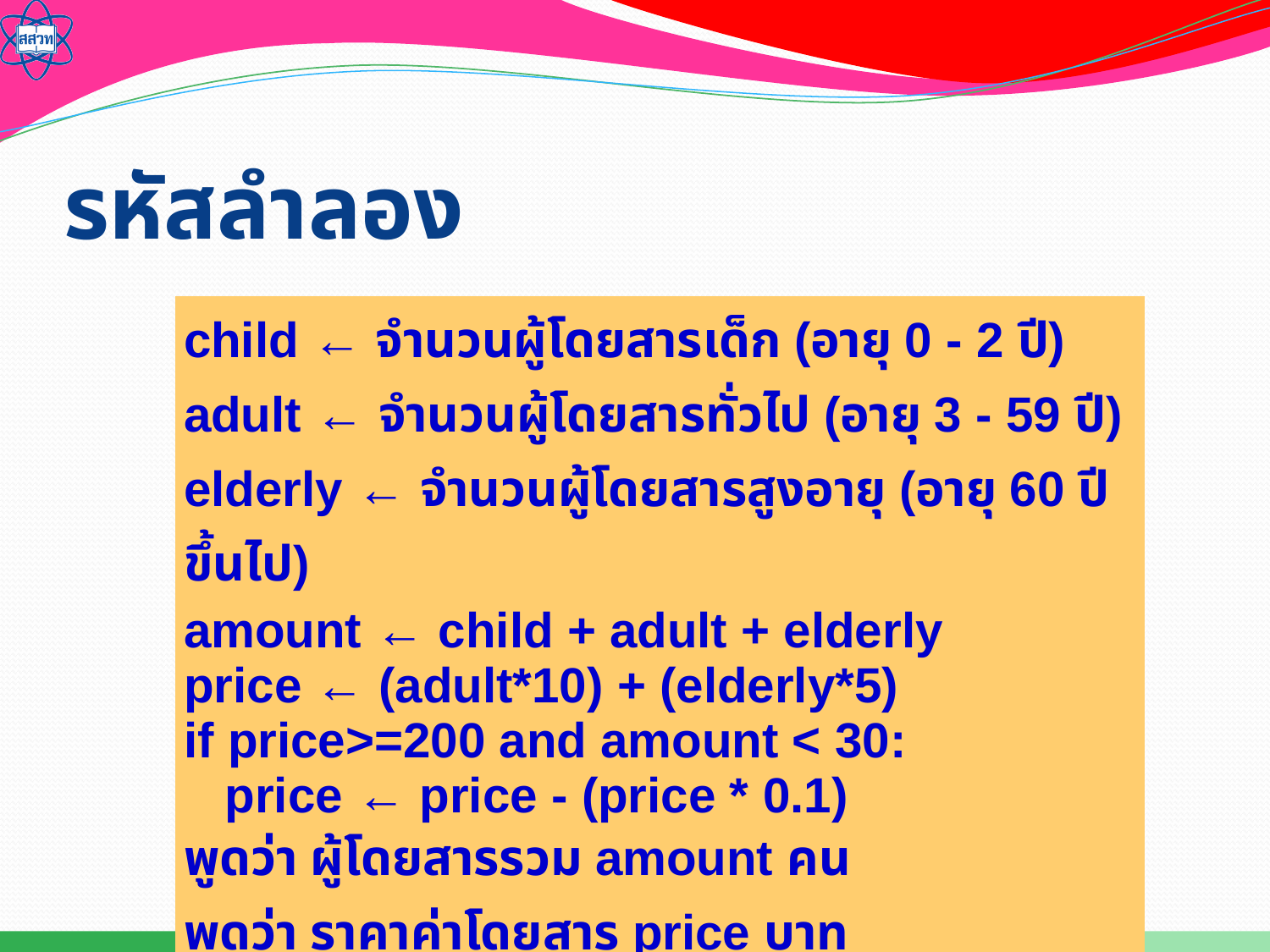

# รหัสลำลอง
| child ← จำนวนผู้โดยสารเด็ก (อายุ 0 - 2 ปี) adult ← จำนวนผู้โดยสารทั่วไป (อายุ 3 - 59 ปี) elderly ← จำนวนผู้โดยสารสูงอายุ (อายุ 60 ปีขึ้นไป) amount ← child + adult + elderly price ← (adult\*10) + (elderly\*5) if price>=200 and amount < 30:    price ← price - (price \* 0.1) พูดว่า ผู้โดยสารรวม amount คน พูดว่า ราคาค่าโดยสาร price บาท |
| --- |